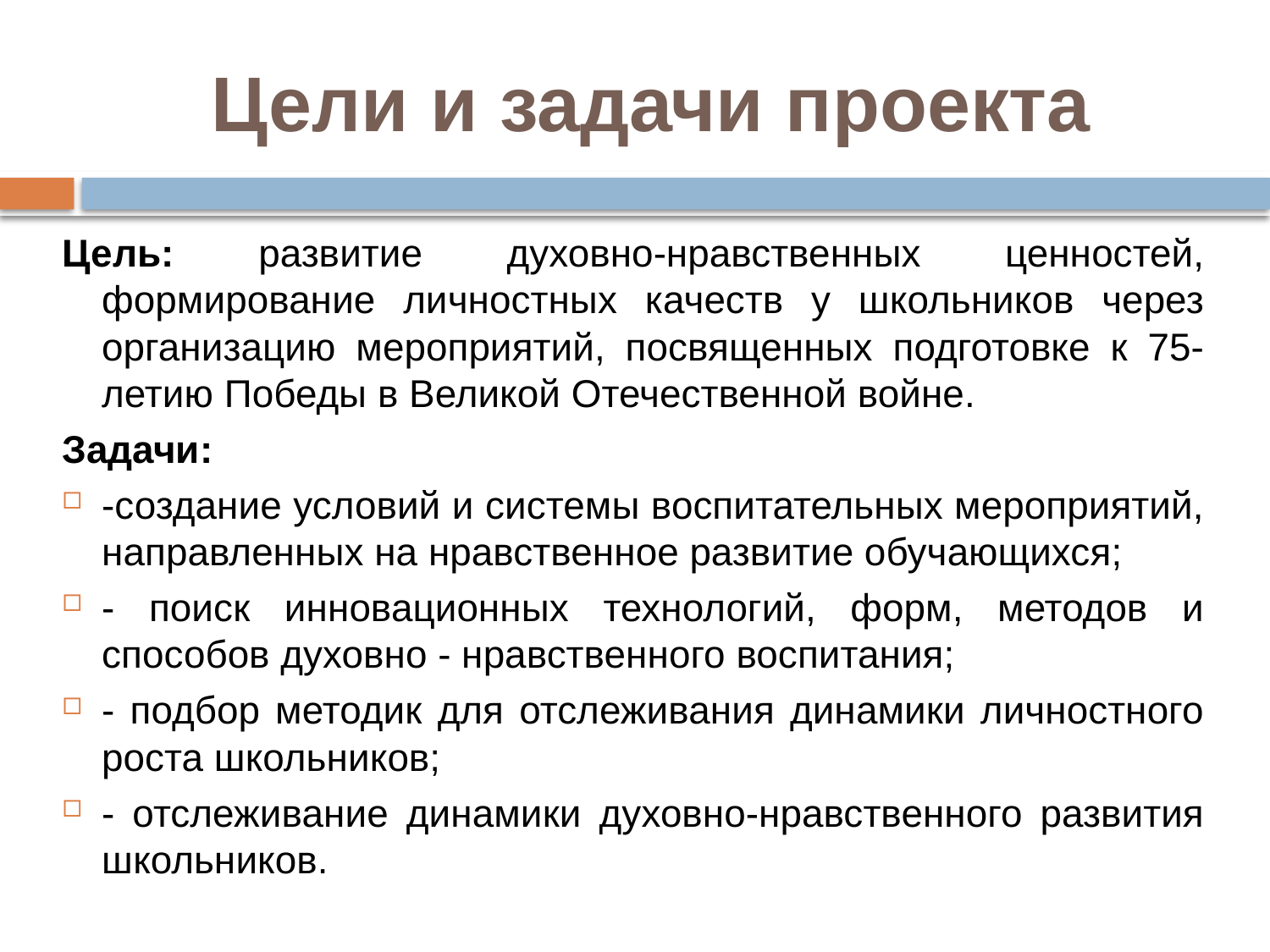

# Цели и задачи проекта
Цель: развитие духовно-нравственных ценностей, формирование личностных качеств у школьников через организацию мероприятий, посвященных подготовке к 75-летию Победы в Великой Отечественной войне.
Задачи:
-создание условий и системы воспитательных мероприятий, направленных на нравственное развитие обучающихся;
- поиск инновационных технологий, форм, методов и способов духовно - нравственного воспитания;
- подбор методик для отслеживания динамики личностного роста школьников;
- отслеживание динамики духовно-нравственного развития школьников.